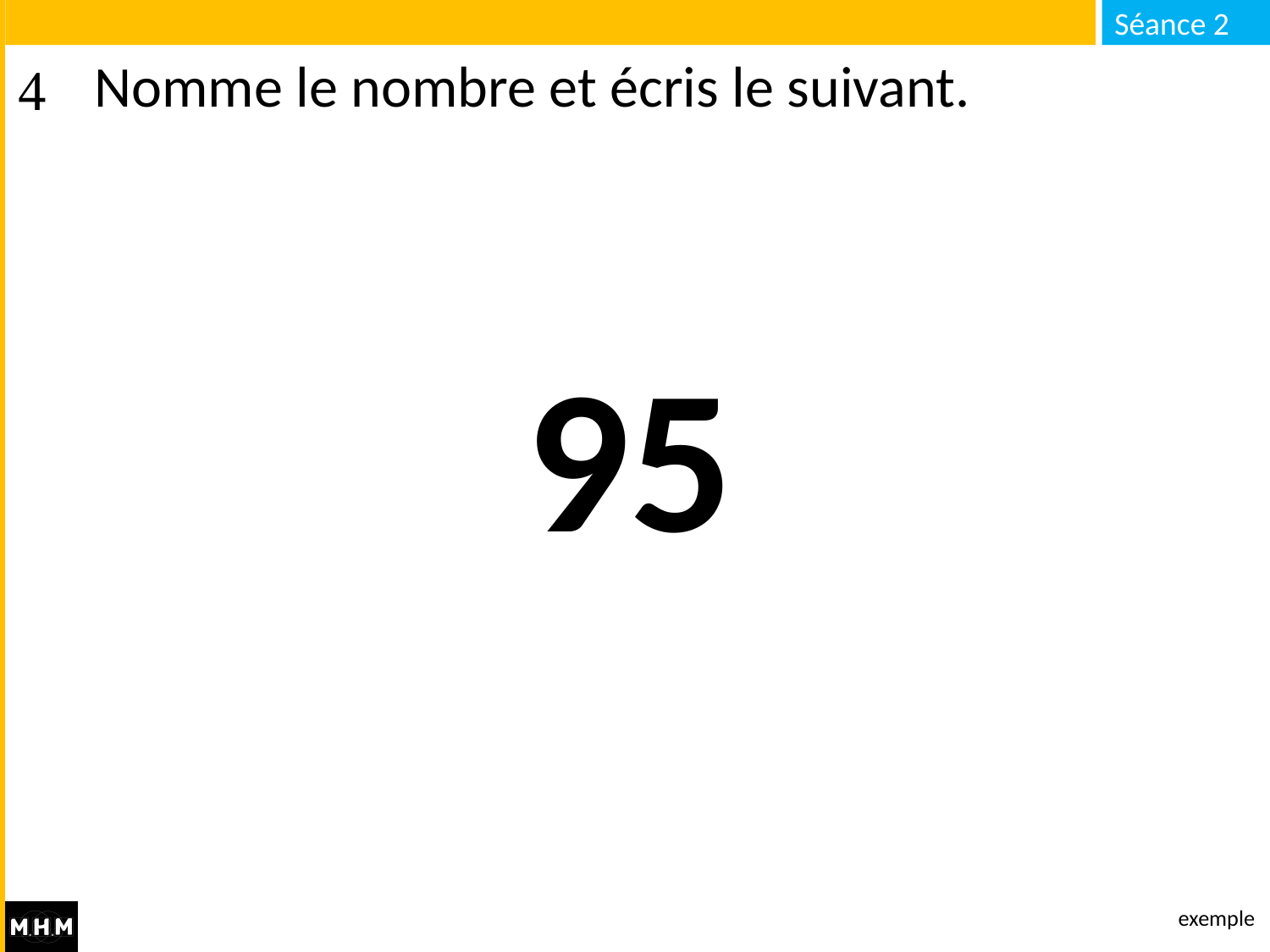

# Nomme le nombre et écris le suivant.
95
exemple